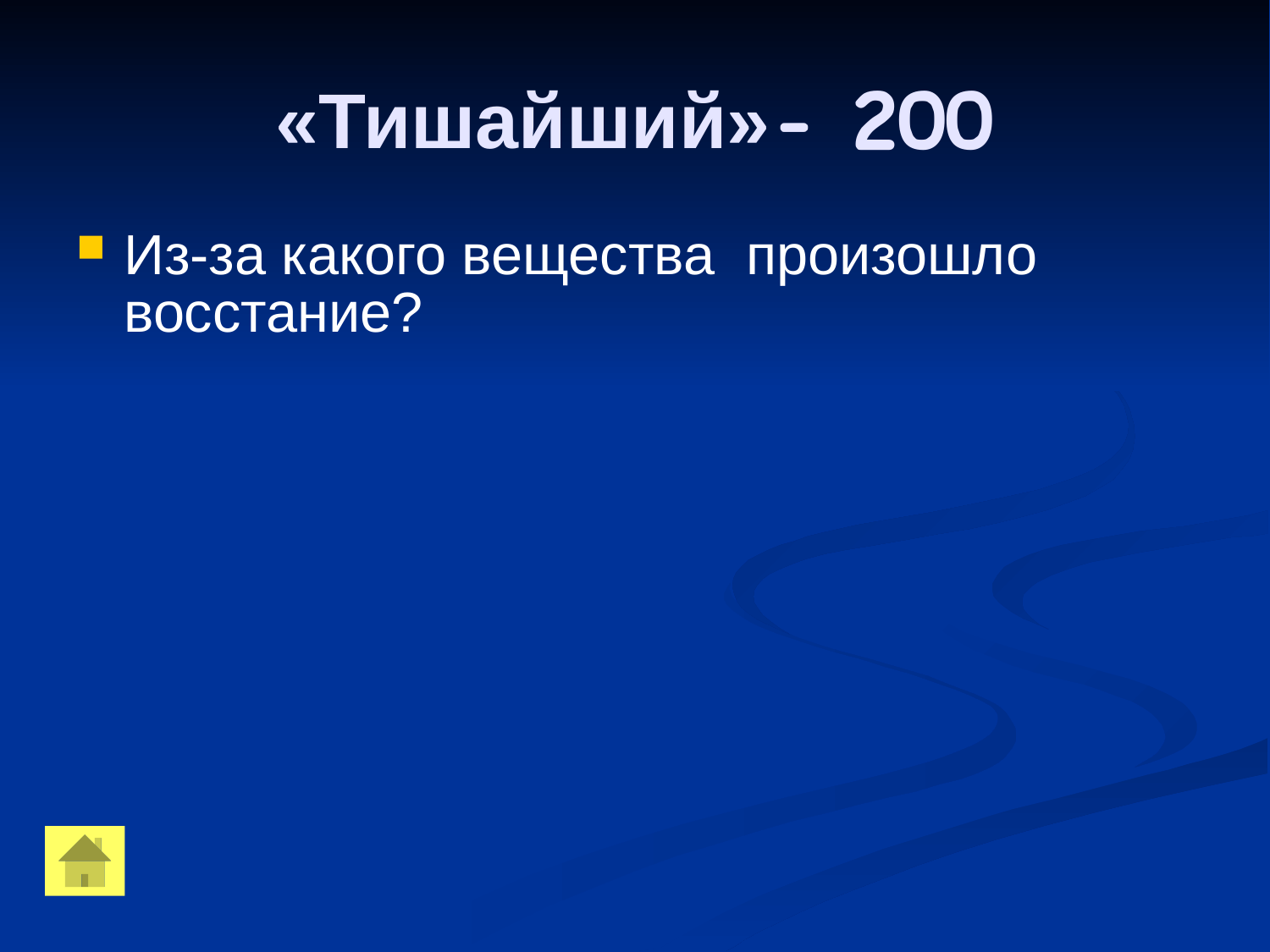

«Тишайший»- 200
Из-за какого вещества  произошло восстание?